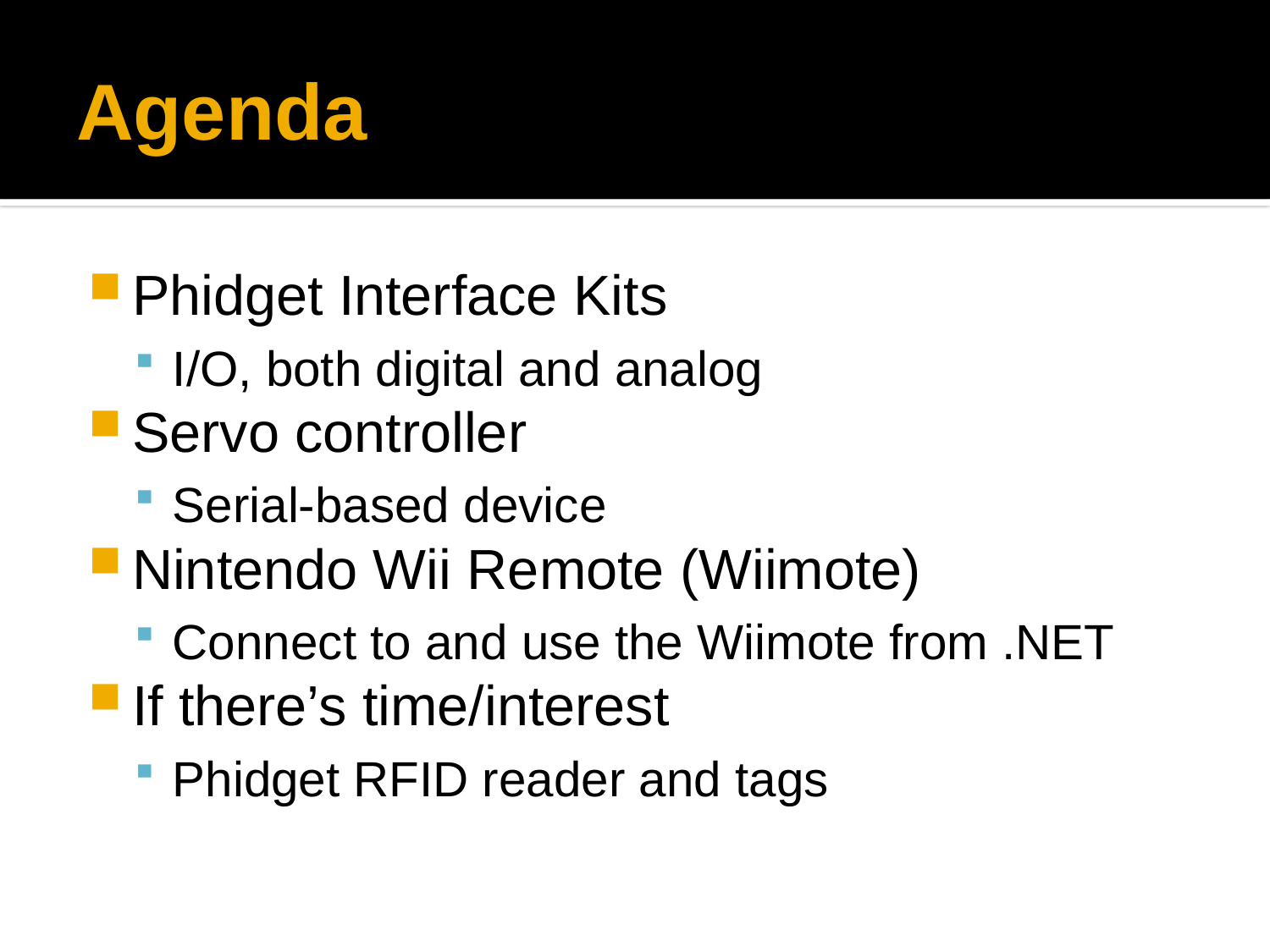

# Agenda
Phidget Interface Kits
I/O, both digital and analog
Servo controller
Serial-based device
Nintendo Wii Remote (Wiimote)
Connect to and use the Wiimote from .NET
If there’s time/interest
Phidget RFID reader and tags